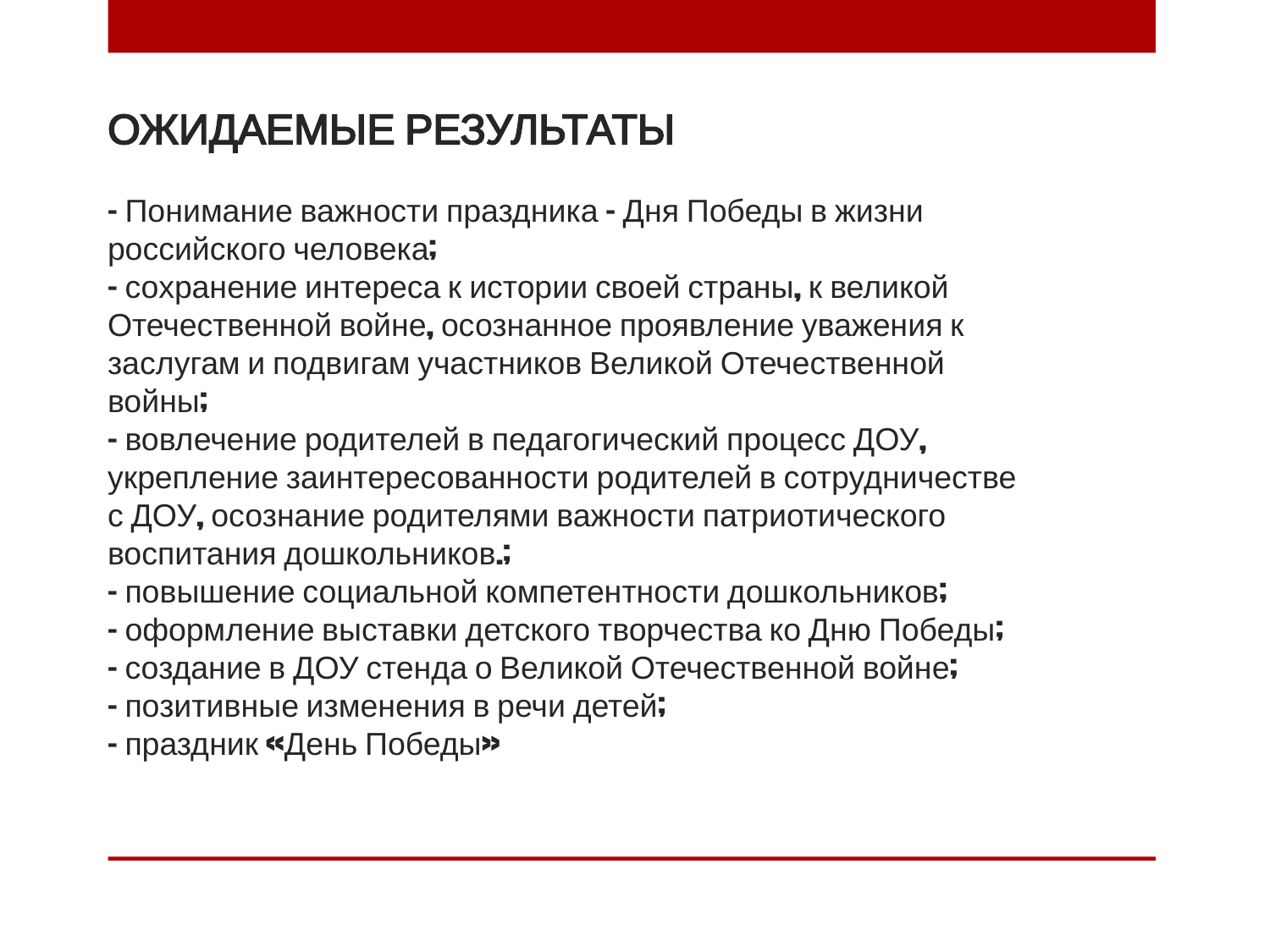

# ОЖИДАЕМЫЕ РЕЗУЛЬТАТЫ - Понимание важности праздника – Дня Победы в жизни российского человека; - сохранение интереса к истории своей страны, к великой Отечественной войне, осознанное проявление уважения к заслугам и подвигам участников Великой Отечественной войны; - вовлечение родителей в педагогический процесс ДОУ, укрепление заинтересованности родителей в сотрудничестве с ДОУ, осознание родителями важности патриотического воспитания дошкольников.; - повышение социальной компетентности дошкольников; - оформление выставки детского творчества ко Дню Победы; - создание в ДОУ стенда о Великой Отечественной войне; - позитивные изменения в речи детей; - праздник «День Победы»